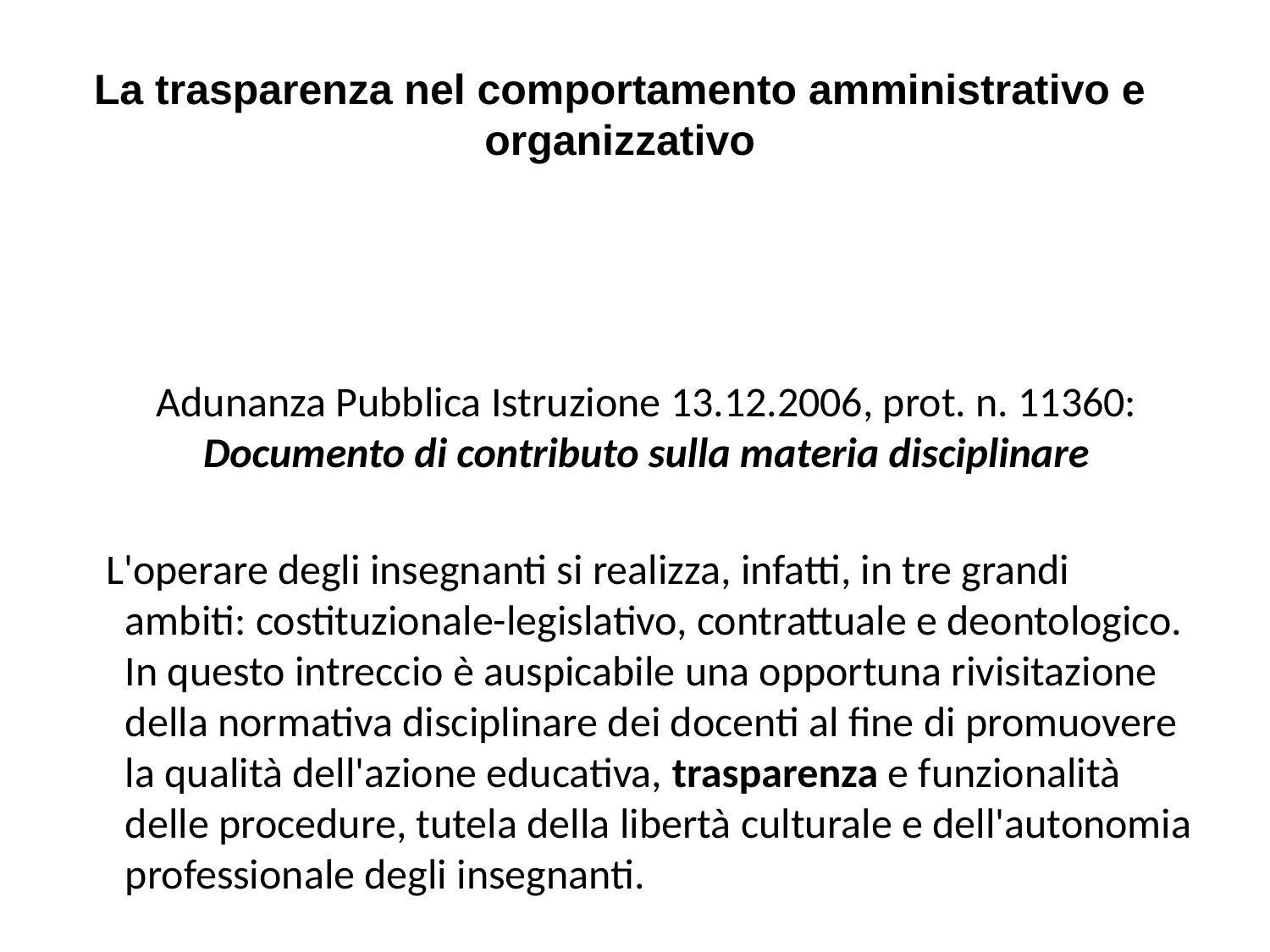

La trasparenza nel comportamento amministrativo e organizzativo
# Adunanza Pubblica Istruzione 13.12.2006, prot. n. 11360: Documento di contributo sulla materia disciplinare
   L'operare degli insegnanti si realizza, infatti, in tre grandi ambiti: costituzionale-legislativo, contrattuale e deontologico. In questo intreccio è auspicabile una opportuna rivisitazione della normativa disciplinare dei docenti al fine di promuovere la qualità dell'azione educativa, trasparenza e funzionalità delle procedure, tutela della libertà culturale e dell'autonomia professionale degli insegnanti.